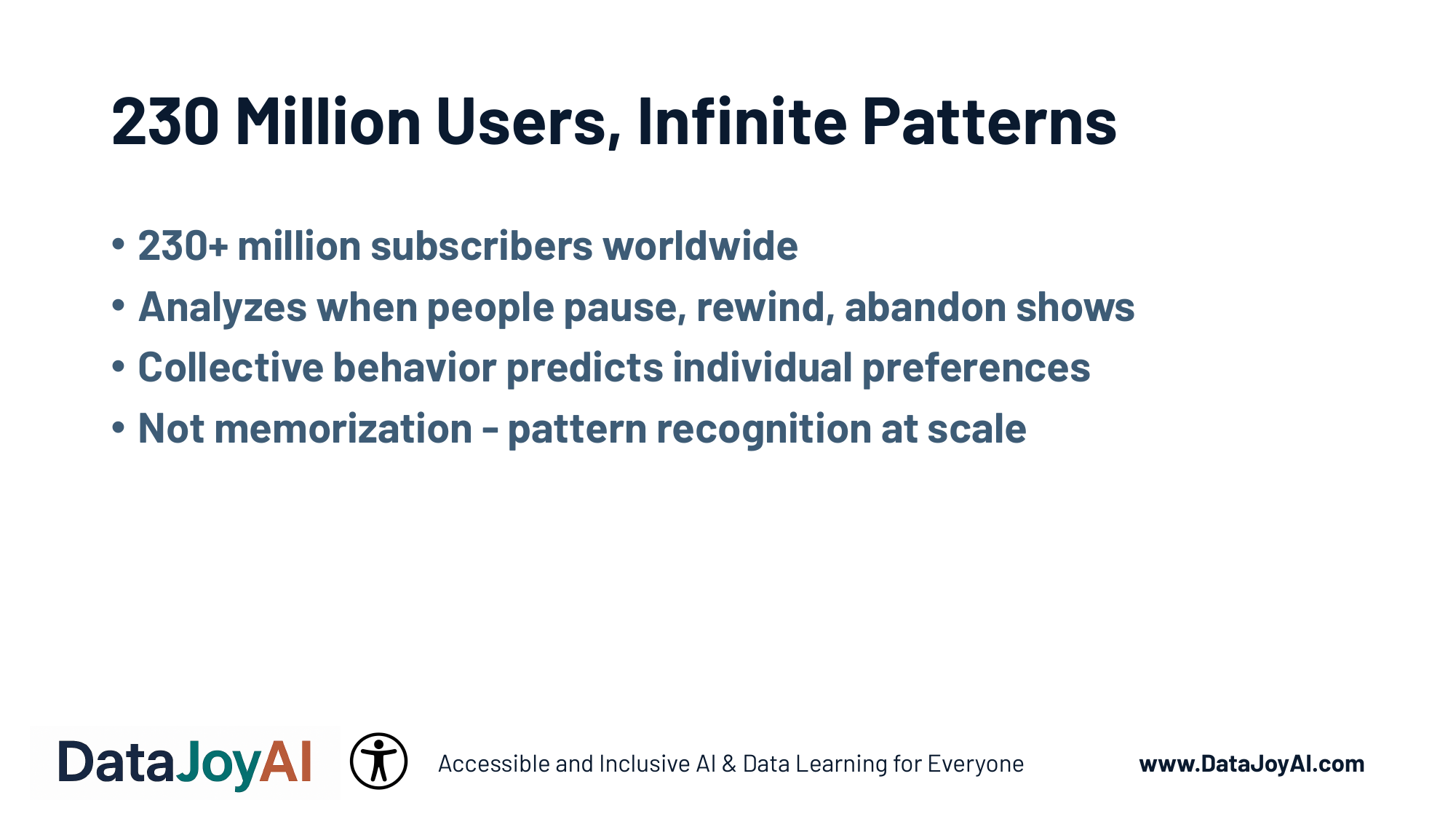

# 230 Million Users, Infinite Patterns
230+ million subscribers worldwide
Analyzes when people pause, rewind, abandon shows
Collective behavior predicts individual preferences
Not memorization - pattern recognition at scale